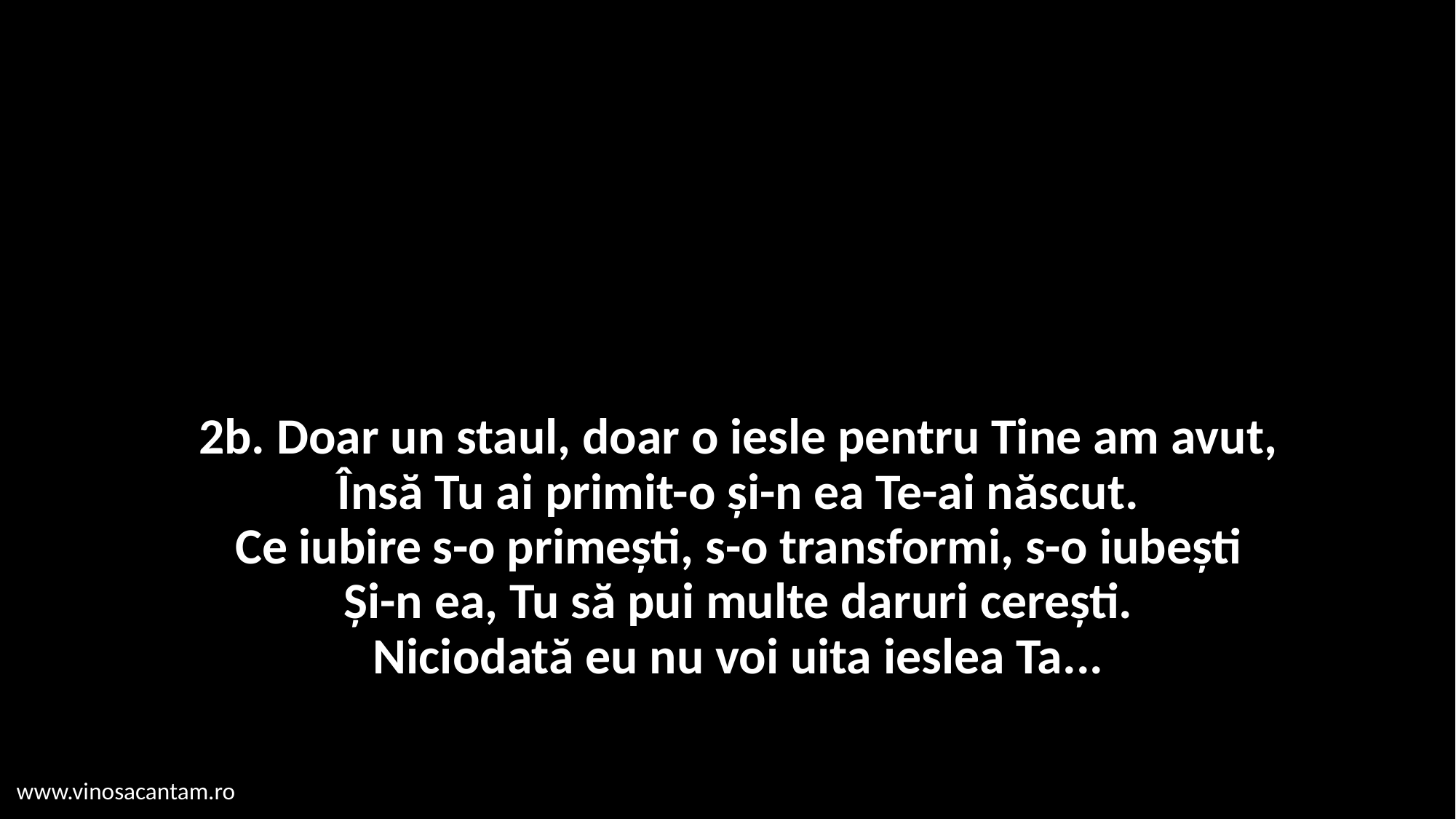

# 2b. Doar un staul, doar o iesle pentru Tine am avut, Însă Tu ai primit-o și-n ea Te-ai născut. Ce iubire s-o primești, s-o transformi, s-o iubești Și-n ea, Tu să pui multe daruri cerești. Niciodată eu nu voi uita ieslea Ta...
www.vinosacantam.ro